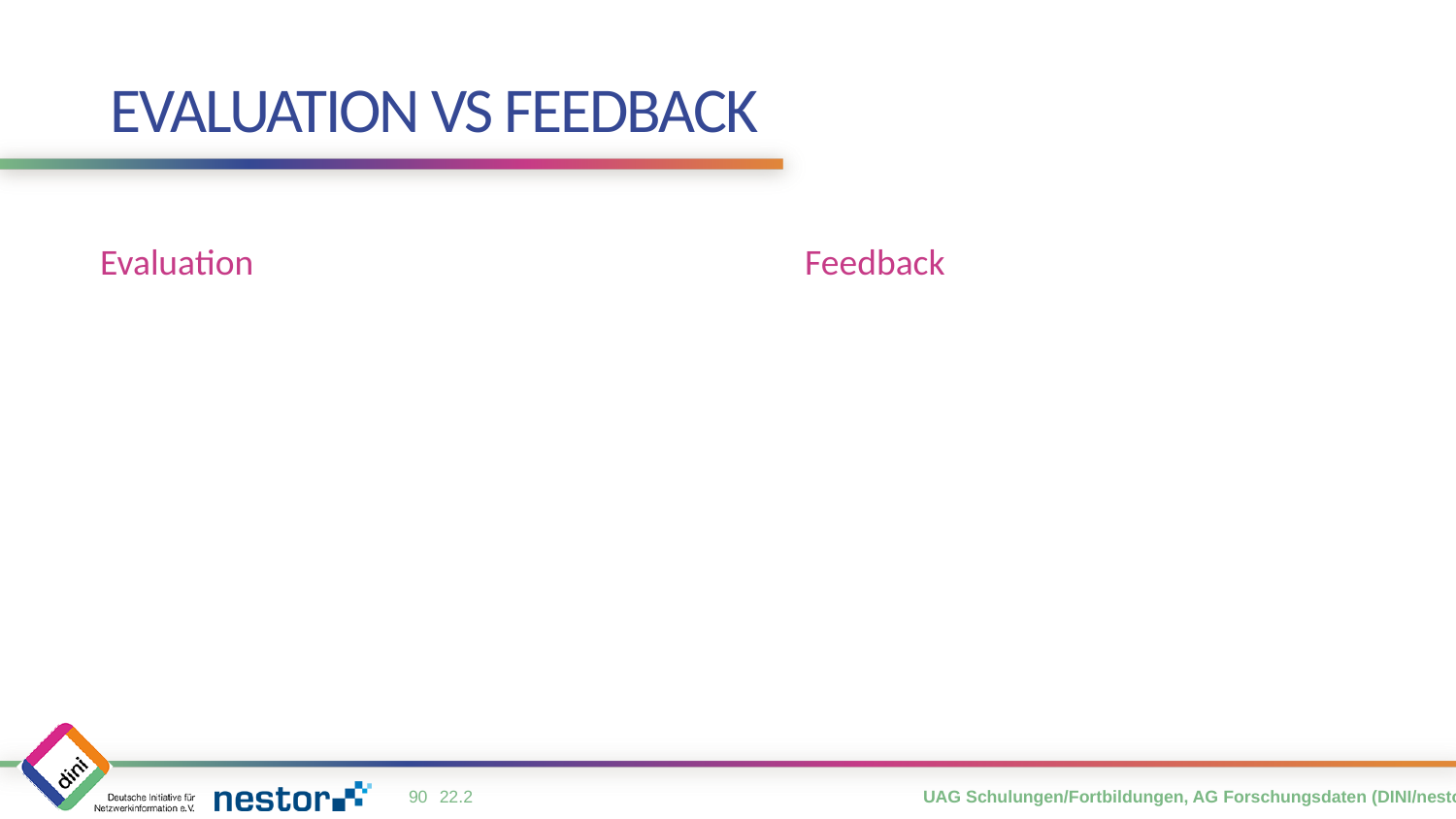

# Evaluation vs Feedback
Evaluation
Feedback

90
22.2